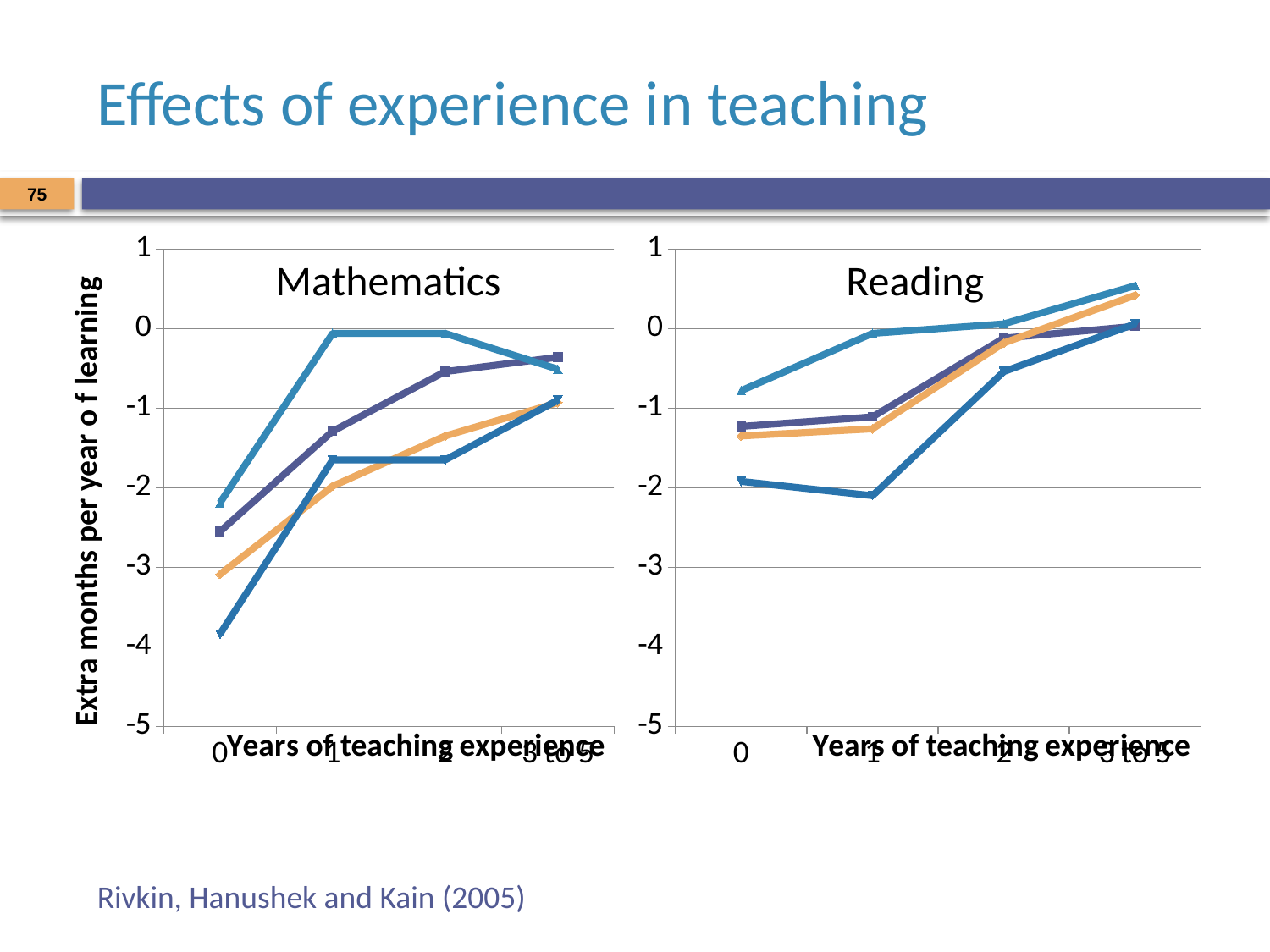

# Effects of experience in teaching
75

### Chart

| Category | Model 1 | Model 2 | Model 3 | Model 4 |
|---|---|---|---|---|
| 0 | -2.55 | -3.089999999999999 | -3.84 | -2.19 |
| 1 | -1.29 | -1.98 | -1.65 | -0.06 |
| 2 | -0.54 | -1.35 | -1.65 | -0.06 |
| 3 to 5 | -0.36 | -0.93 | -0.9 | -0.51 |

### Chart

| Category | Model 1 | Model 2 | Model 3 | Model 4 |
|---|---|---|---|---|
| 0 | -1.23 | -1.35 | -1.92 | -0.78 |
| 1 | -1.11 | -1.26 | -2.1 | -0.06 |
| 2 | -0.12 | -0.18 | -0.54 | 0.06 |
| 3 to 5 | 0.03 | 0.42 | 0.06 | 0.54 |
Mathematics
Reading
Rivkin, Hanushek and Kain (2005)